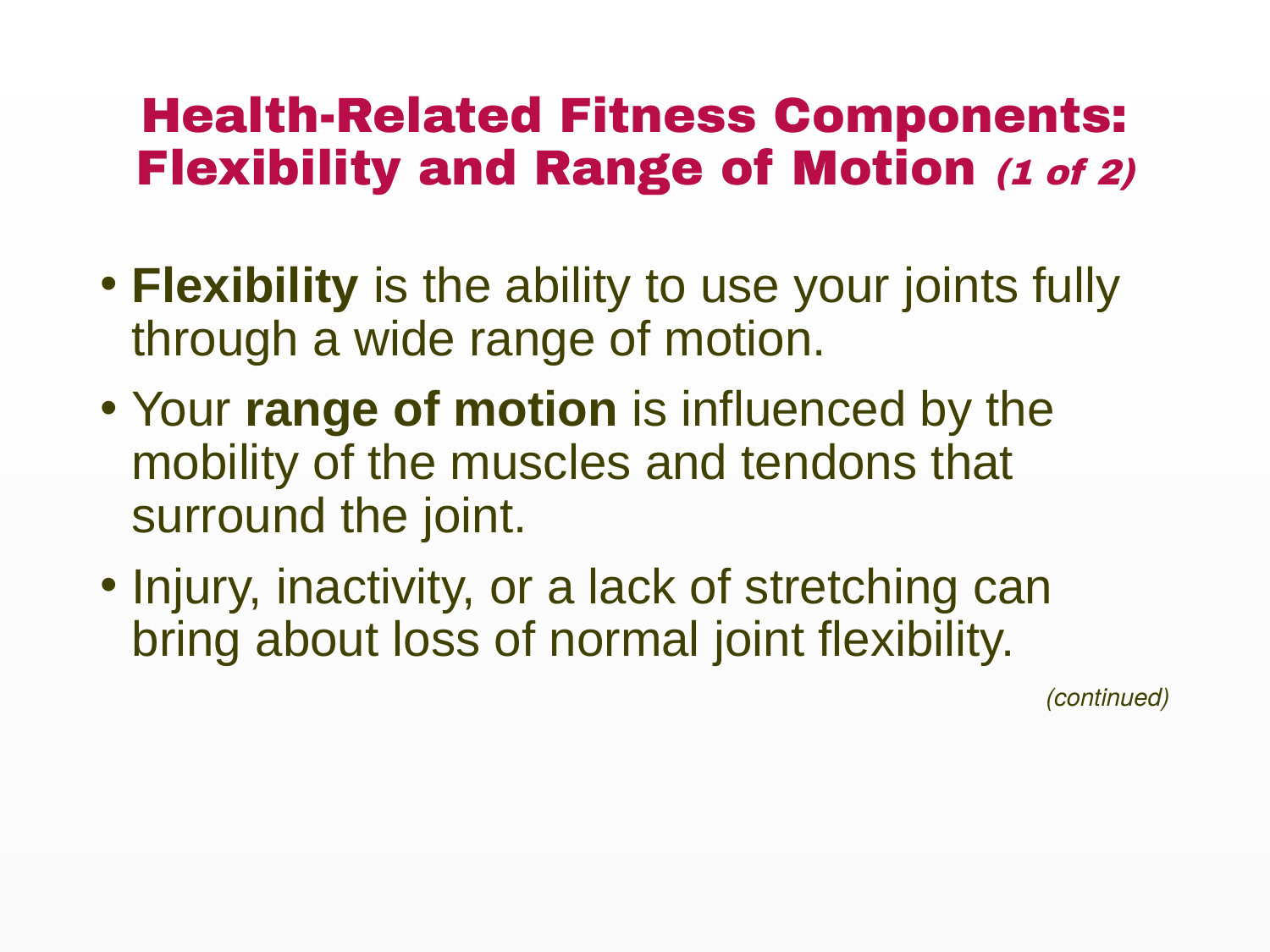

# Health-Related Fitness Components: Flexibility and Range of Motion (1 of 2)
Flexibility is the ability to use your joints fully through a wide range of motion.
Your range of motion is influenced by the mobility of the muscles and tendons that surround the joint.
Injury, inactivity, or a lack of stretching can bring about loss of normal joint flexibility.
(continued)